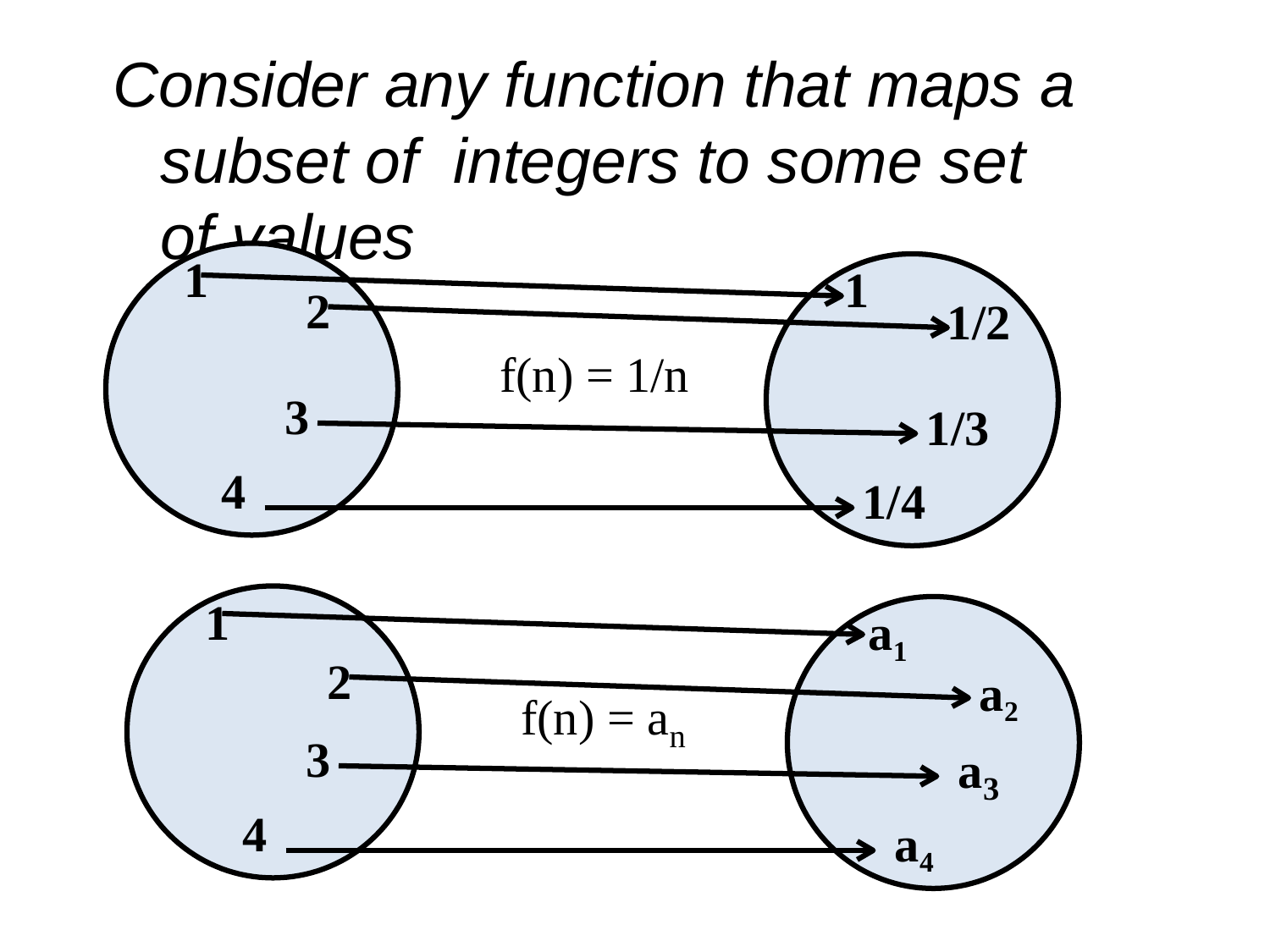

# Consider any function that maps a subset of  integers to some set of values

1

1

2
1/2
f(n) = 1/n
3
1/3
4
1/4

1

a1

2
3
a2
f(n) = a
n
a
3
4
a4